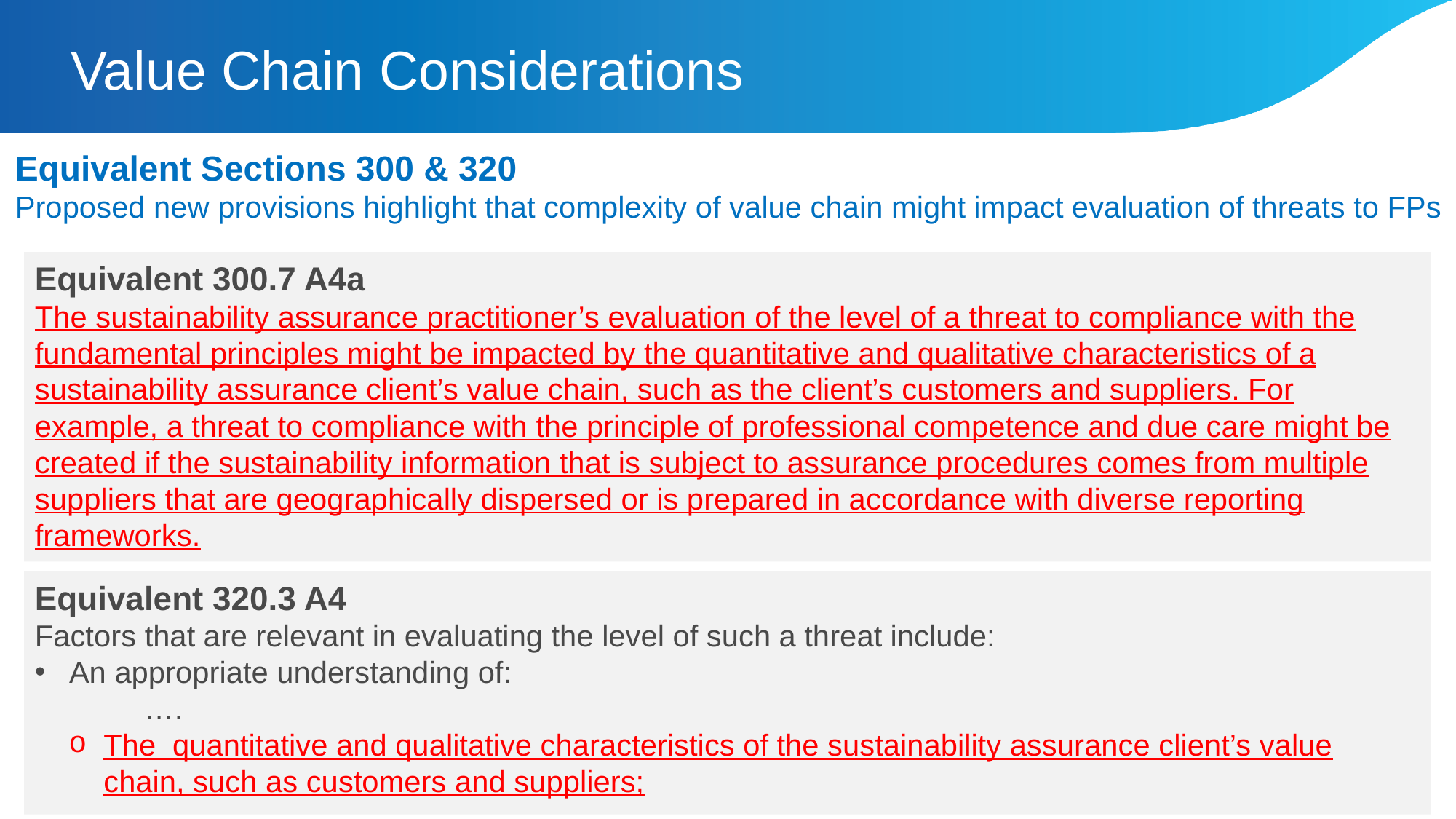

# Value Chain Considerations
Equivalent Sections 300 & 320
Proposed new provisions highlight that complexity of value chain might impact evaluation of threats to FPs

Equivalent 300.7 A4a
The sustainability assurance practitioner’s evaluation of the level of a threat to compliance with the fundamental principles might be impacted by the quantitative and qualitative characteristics of a sustainability assurance client’s value chain, such as the client’s customers and suppliers. For example, a threat to compliance with the principle of professional competence and due care might be created if the sustainability information that is subject to assurance procedures comes from multiple suppliers that are geographically dispersed or is prepared in accordance with diverse reporting frameworks.
Equivalent 320.3 A4
Factors that are relevant in evaluating the level of such a threat include:
An appropriate understanding of:
	….
The  quantitative and qualitative characteristics of the sustainability assurance client’s value chain, such as customers and suppliers;
43